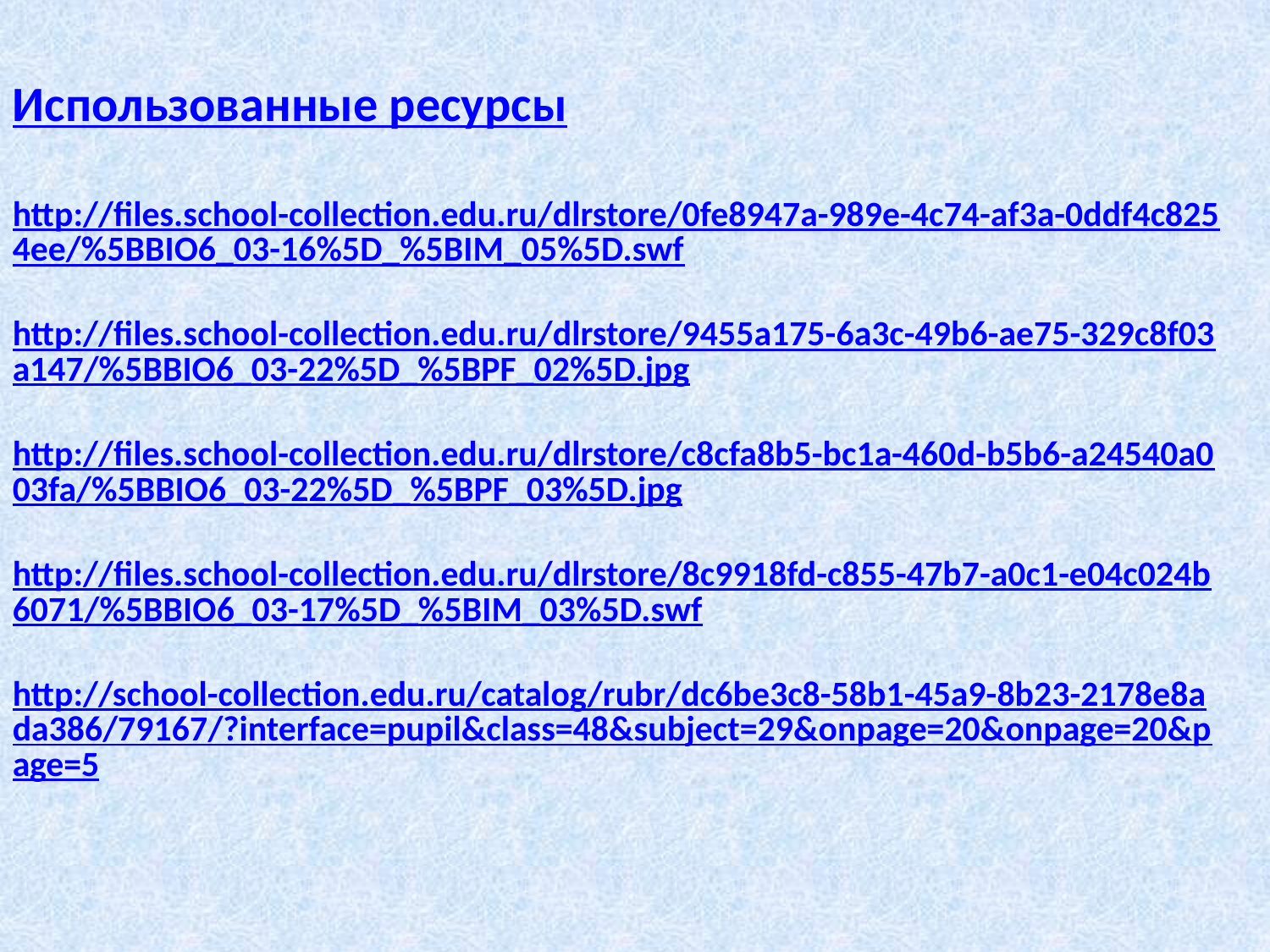

Использованные ресурсы

http://files.school-collection.edu.ru/dlrstore/0fe8947a-989e-4c74-af3a-0ddf4c8254ee/%5BBIO6_03-16%5D_%5BIM_05%5D.swf

http://files.school-collection.edu.ru/dlrstore/9455a175-6a3c-49b6-ae75-329c8f03a147/%5BBIO6_03-22%5D_%5BPF_02%5D.jpg

http://files.school-collection.edu.ru/dlrstore/c8cfa8b5-bc1a-460d-b5b6-a24540a003fa/%5BBIO6_03-22%5D_%5BPF_03%5D.jpg

http://files.school-collection.edu.ru/dlrstore/8c9918fd-c855-47b7-a0c1-e04c024b6071/%5BBIO6_03-17%5D_%5BIM_03%5D.swf

http://school-collection.edu.ru/catalog/rubr/dc6be3c8-58b1-45a9-8b23-2178e8ada386/79167/?interface=pupil&class=48&subject=29&onpage=20&onpage=20&page=5